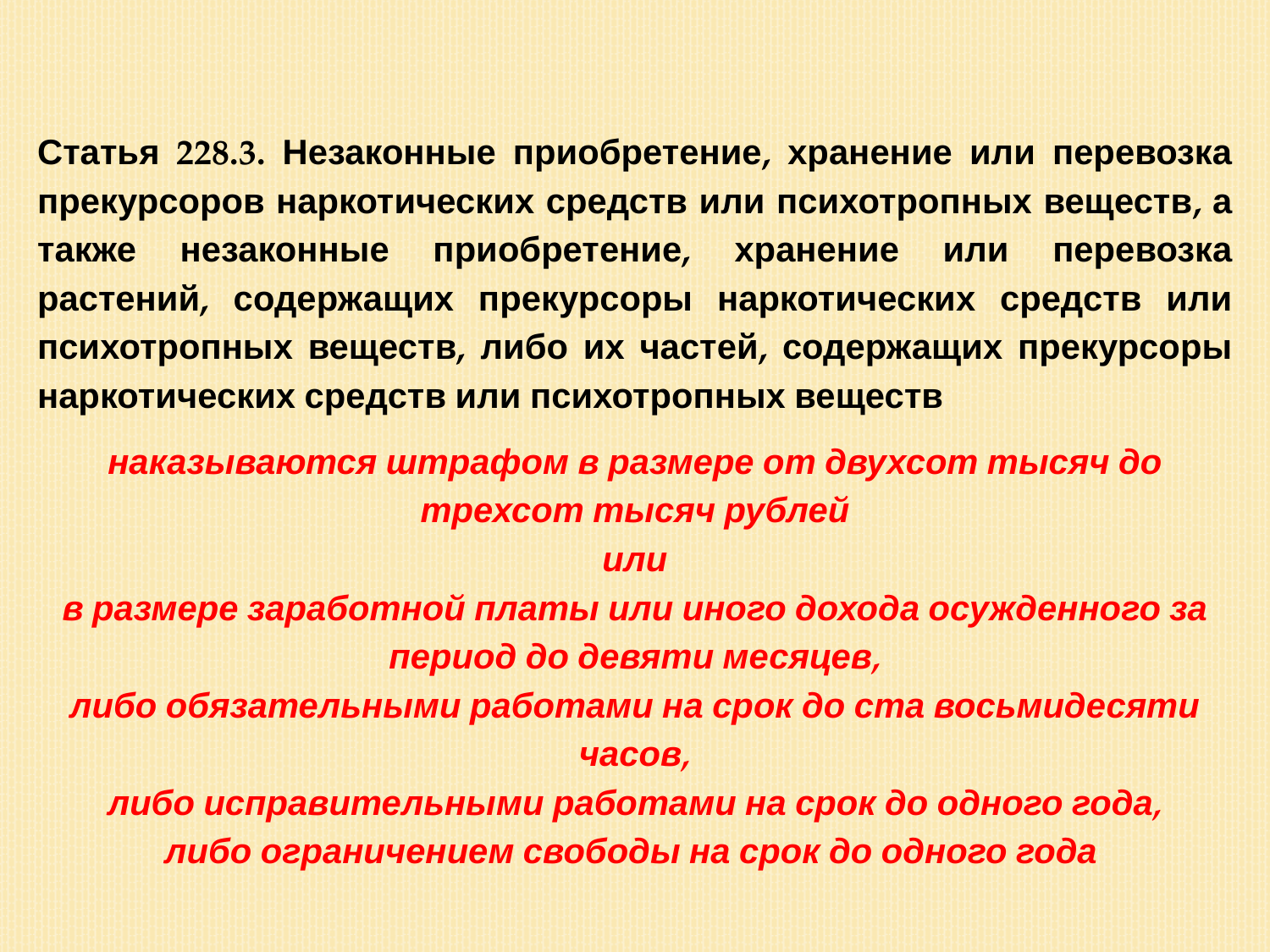

Статья 228.3. Незаконные приобретение, хранение или перевозка прекурсоров наркотических средств или психотропных веществ, а также незаконные приобретение, хранение или перевозка растений, содержащих прекурсоры наркотических средств или психотропных веществ, либо их частей, содержащих прекурсоры наркотических средств или психотропных веществ
наказываются штрафом в размере от двухсот тысяч до трехсот тысяч рублей
или
в размере заработной платы или иного дохода осужденного за период до девяти месяцев,
либо обязательными работами на срок до ста восьмидесяти часов,
либо исправительными работами на срок до одного года,
либо ограничением свободы на срок до одного года